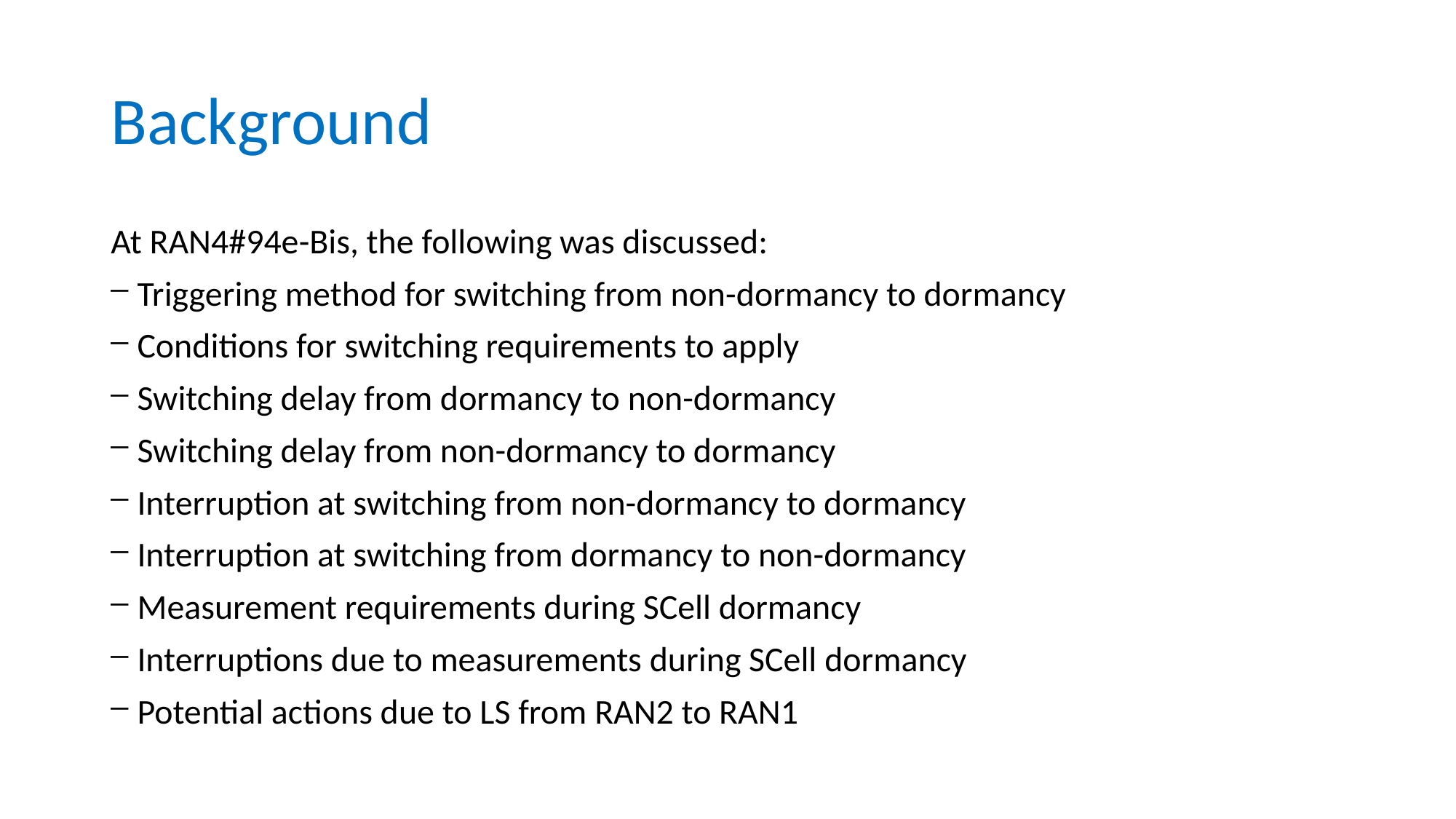

# Background
At RAN4#94e-Bis, the following was discussed:
Triggering method for switching from non-dormancy to dormancy
Conditions for switching requirements to apply
Switching delay from dormancy to non-dormancy
Switching delay from non-dormancy to dormancy
Interruption at switching from non-dormancy to dormancy
Interruption at switching from dormancy to non-dormancy
Measurement requirements during SCell dormancy
Interruptions due to measurements during SCell dormancy
Potential actions due to LS from RAN2 to RAN1